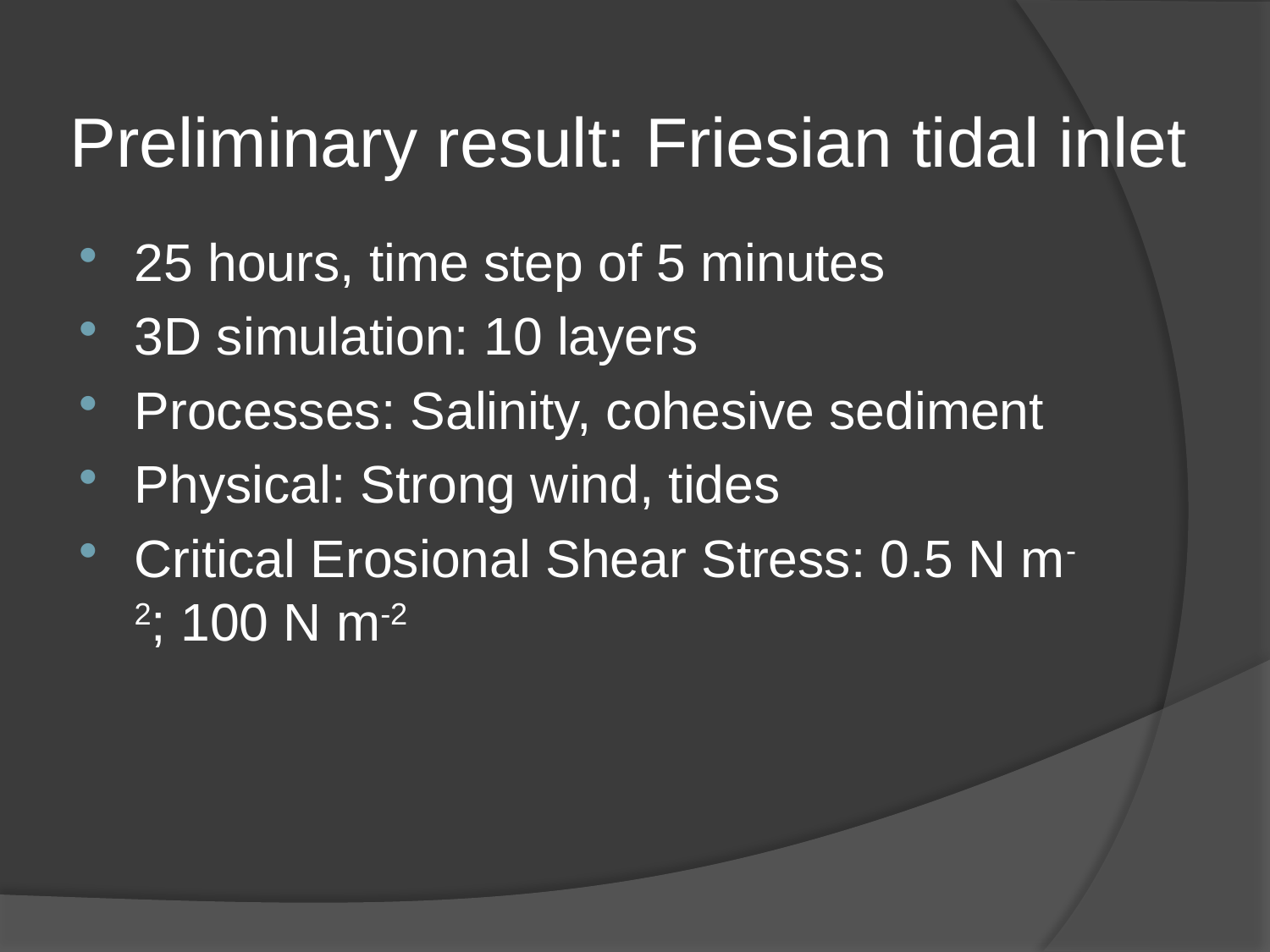

# Preliminary result: Friesian tidal inlet
25 hours, time step of 5 minutes
3D simulation: 10 layers
Processes: Salinity, cohesive sediment
Physical: Strong wind, tides
Critical Erosional Shear Stress: 0.5 N m-2; 100 N m-2